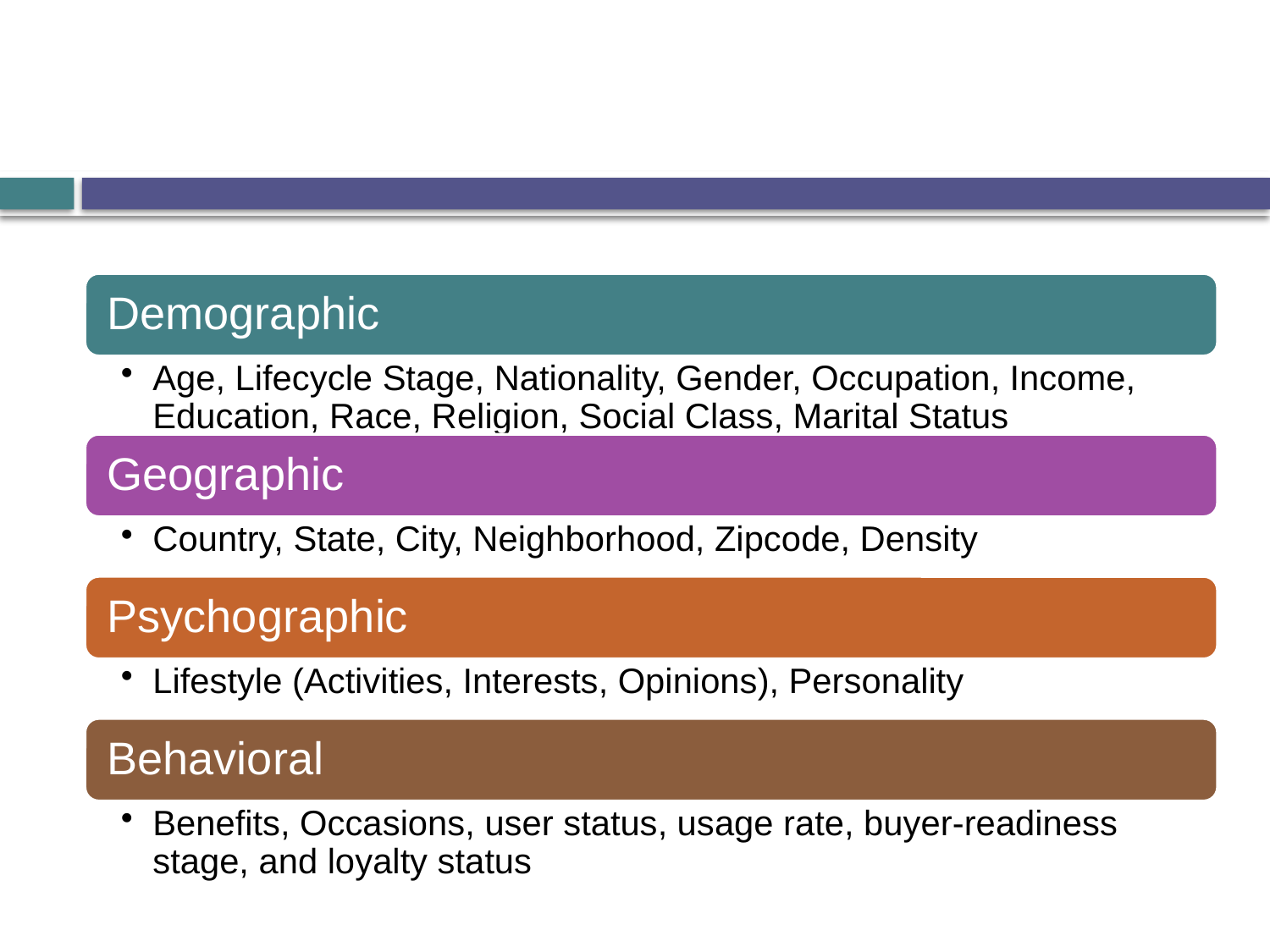

#
Demographic
Age, Lifecycle Stage, Nationality, Gender, Occupation, Income, Education, Race, Religion, Social Class, Marital Status
Geographic
Country, State, City, Neighborhood, Zipcode, Density
Psychographic
Lifestyle (Activities, Interests, Opinions), Personality
Behavioral
Benefits, Occasions, user status, usage rate, buyer-readiness stage, and loyalty status